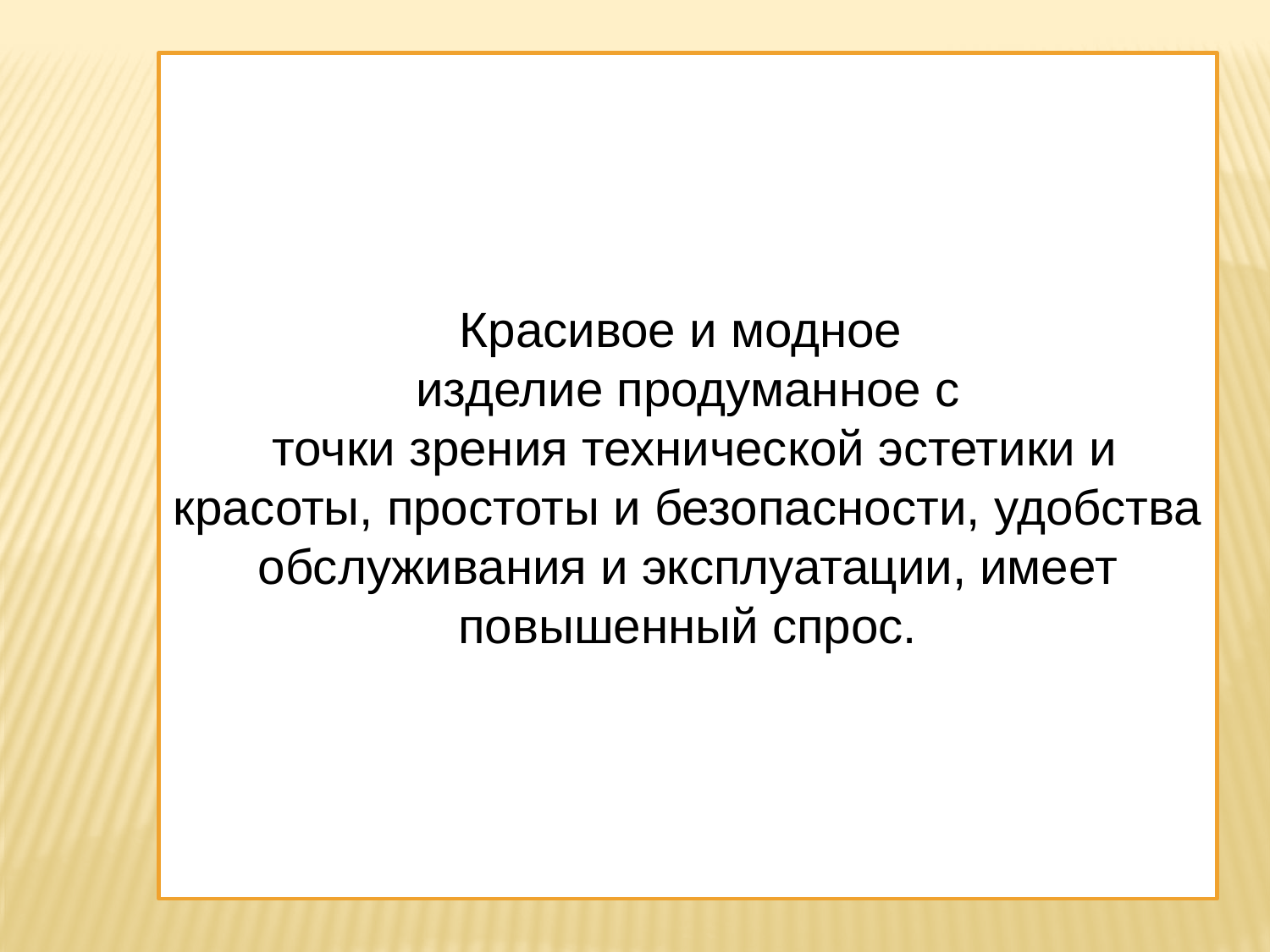

Красивое и модное
изделие продуманное с
 точки зрения технической эстетики и красоты, простоты и безопасности, удобства обслуживания и эксплуатации, имеет повышенный спрос.